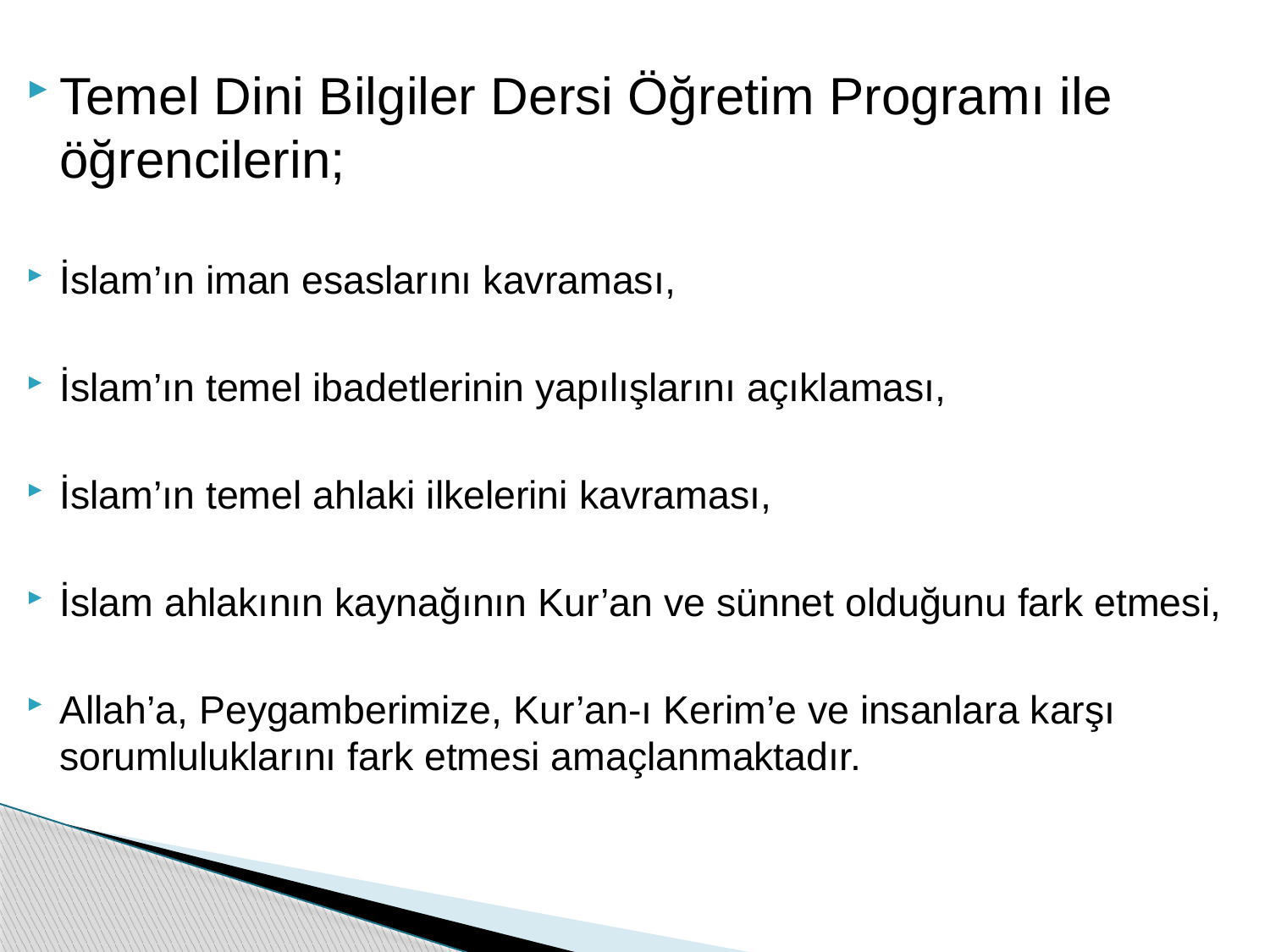

Temel Dini Bilgiler Dersi Öğretim Programı ile öğrencilerin;

İslam’ın iman esaslarını kavraması,

İslam’ın temel ibadetlerinin yapılışlarını açıklaması,

İslam’ın temel ahlaki ilkelerini kavraması,

İslam ahlakının kaynağının Kur’an ve sünnet olduğunu fark etmesi,

Allah’a, Peygamberimize, Kur’an-ı Kerim’e ve insanlara karşı sorumluluklarını fark etmesi amaçlanmaktadır.